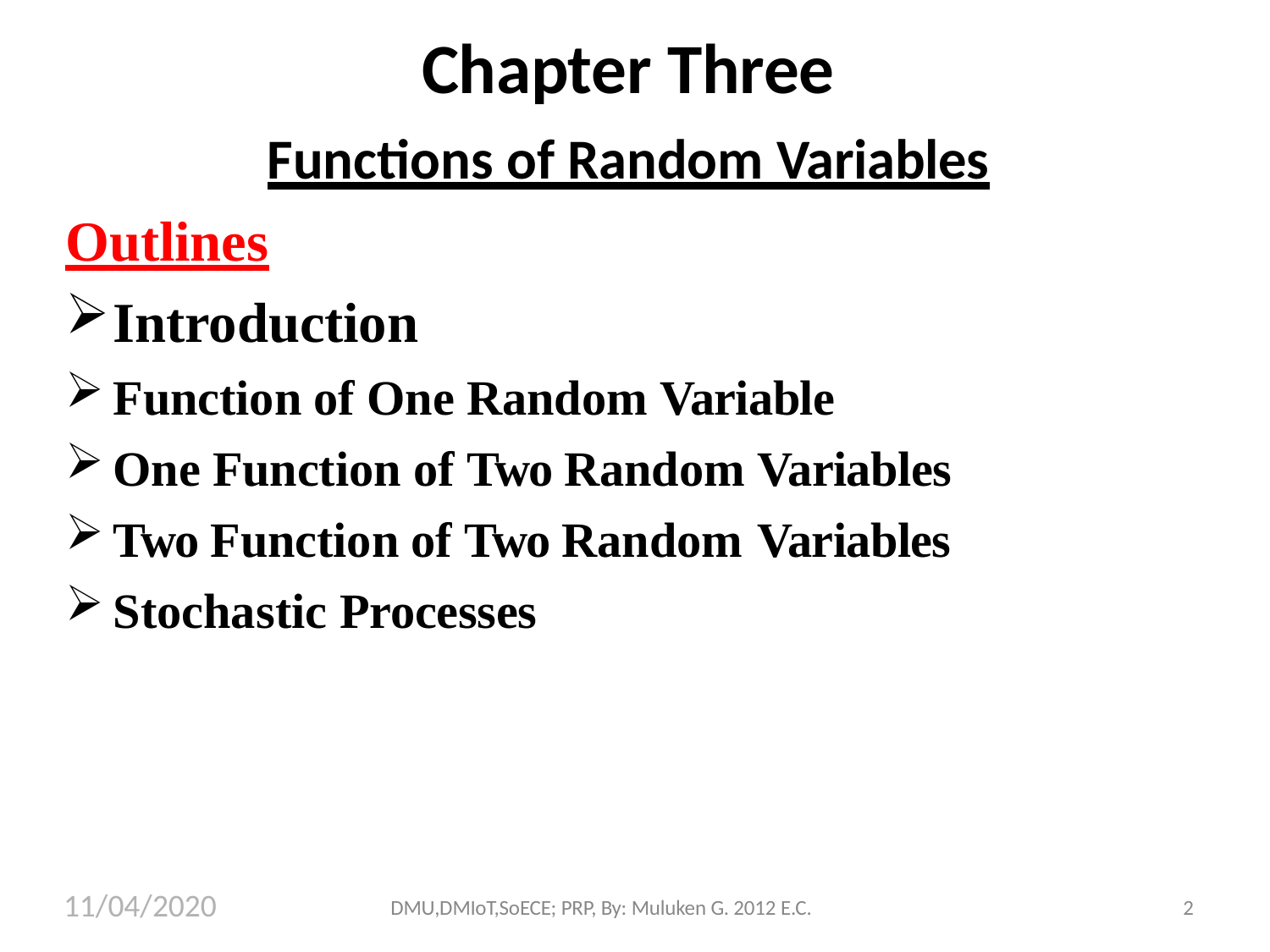

# Chapter Three
Functions of Random Variables
Outlines
Introduction
Function of One Random Variable
One Function of Two Random Variables
Two Function of Two Random Variables
Stochastic Processes
11/04/2020
DMU,DMIoT,SoECE; PRP, By: Muluken G. 2012 E.C.
2